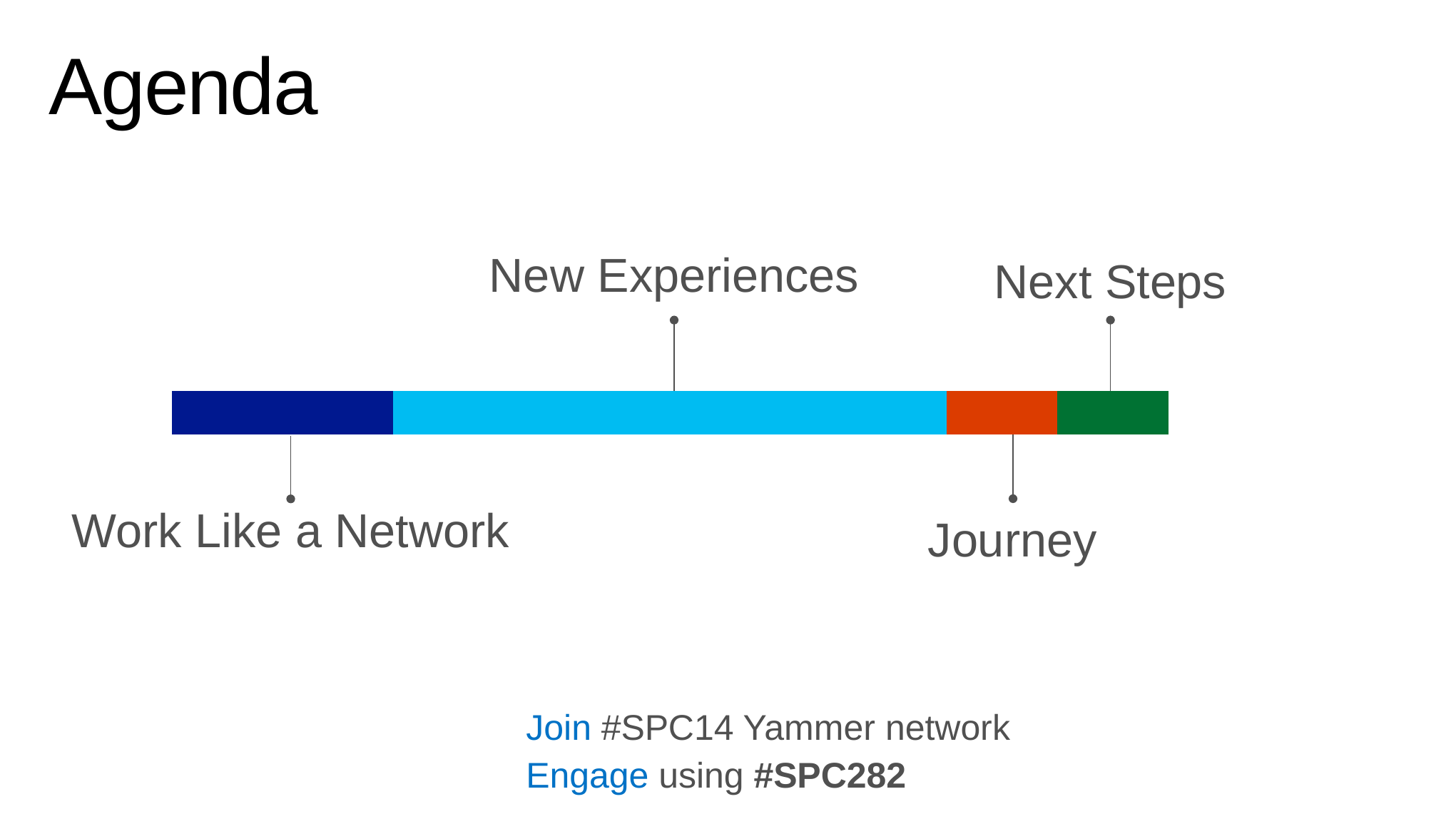

# Agenda
New Experiences
Next Steps
|  |  |  |  |  |  |  |  |  |
| --- | --- | --- | --- | --- | --- | --- | --- | --- |
Work Like a Network
Journey
Join #SPC14 Yammer network
Engage using #SPC282